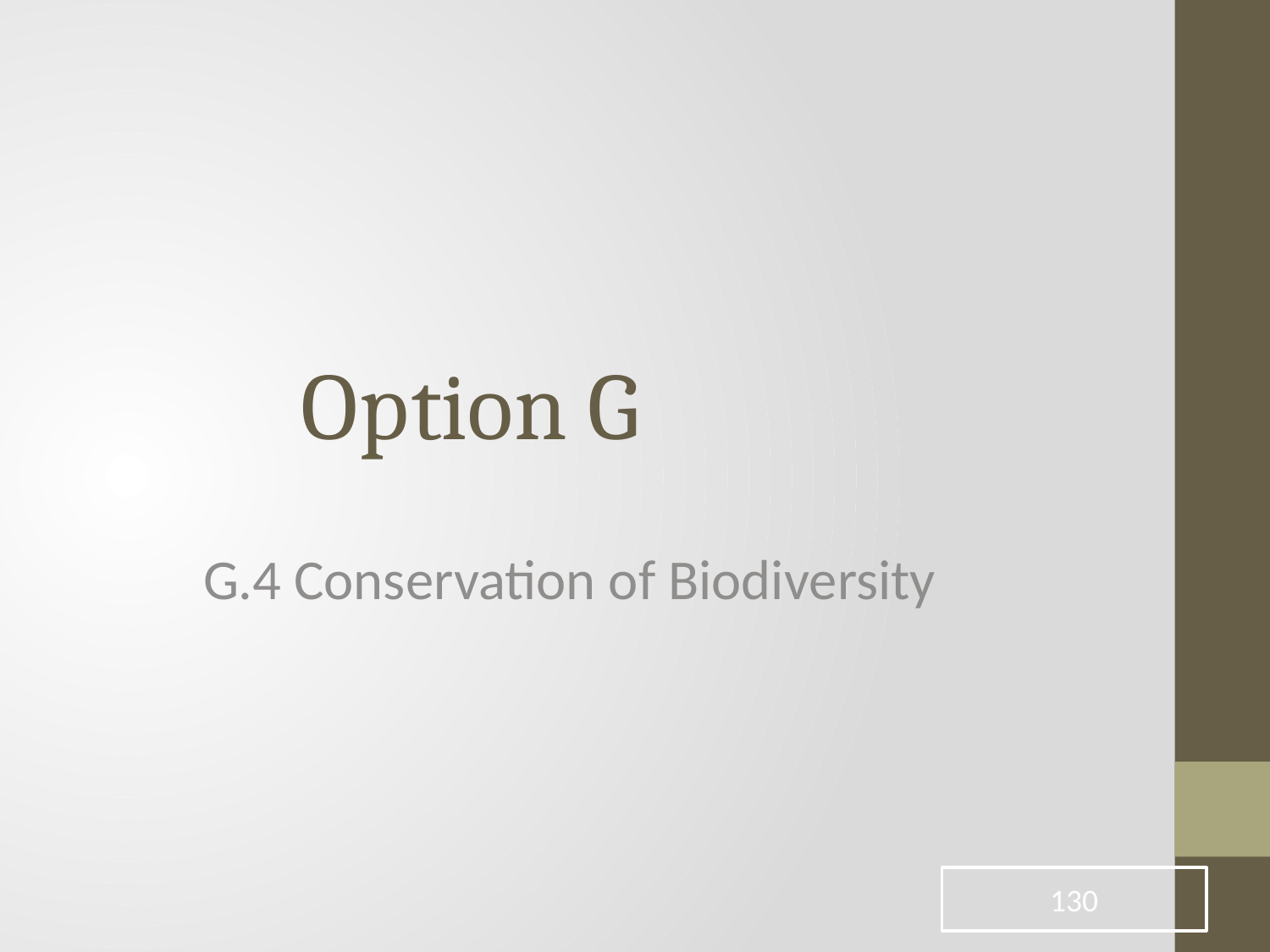

# Option G
G.4 Conservation of Biodiversity

130